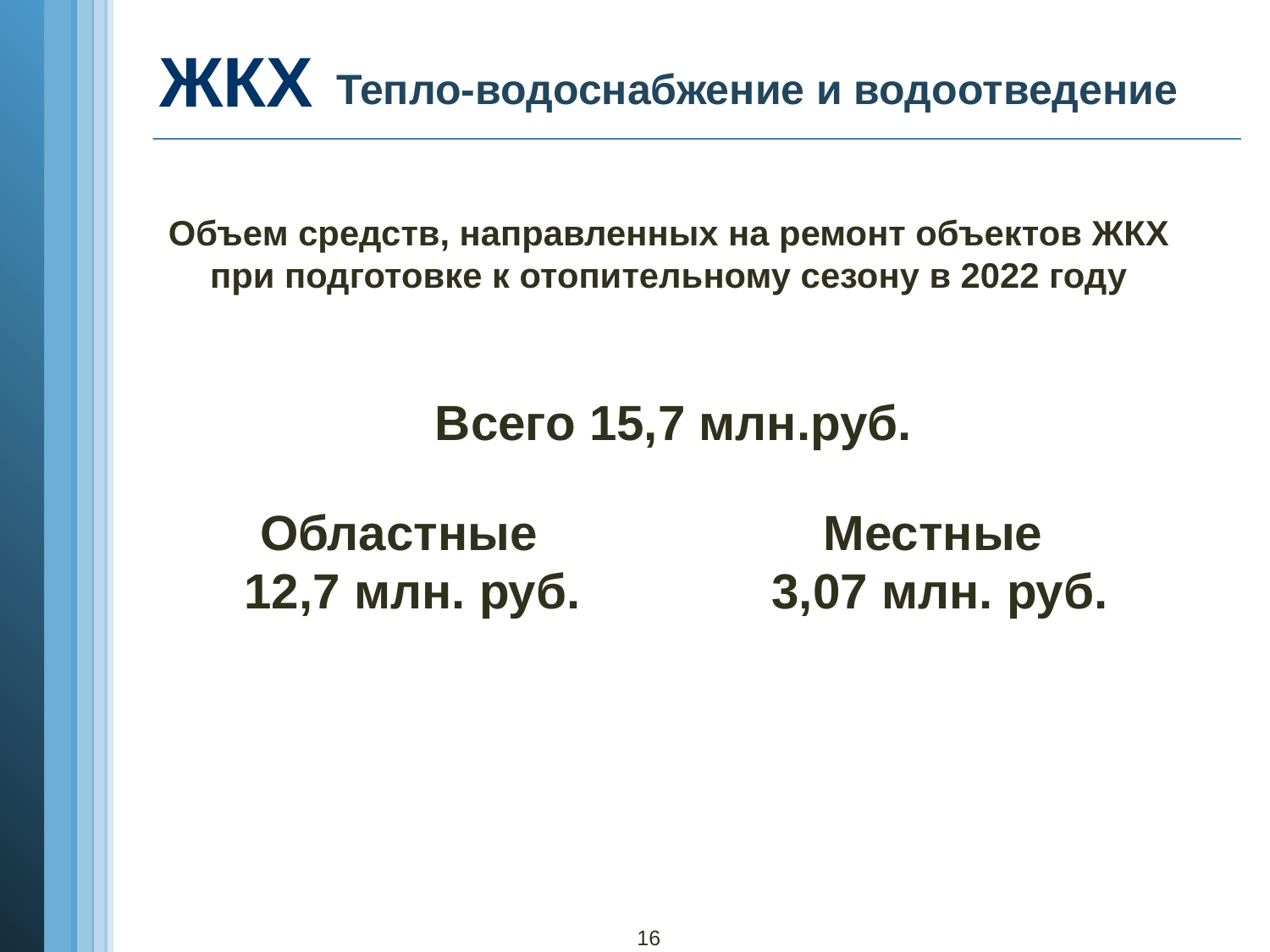

# ЖКХ
Тепло-водоснабжение и водоотведение
Объем средств, направленных на ремонт объектов ЖКХ
при подготовке к отопительному сезону в 2022 году
Всего 15,7 млн.руб.
Областные
 12,7 млн. руб.
Местные
 3,07 млн. руб.
16